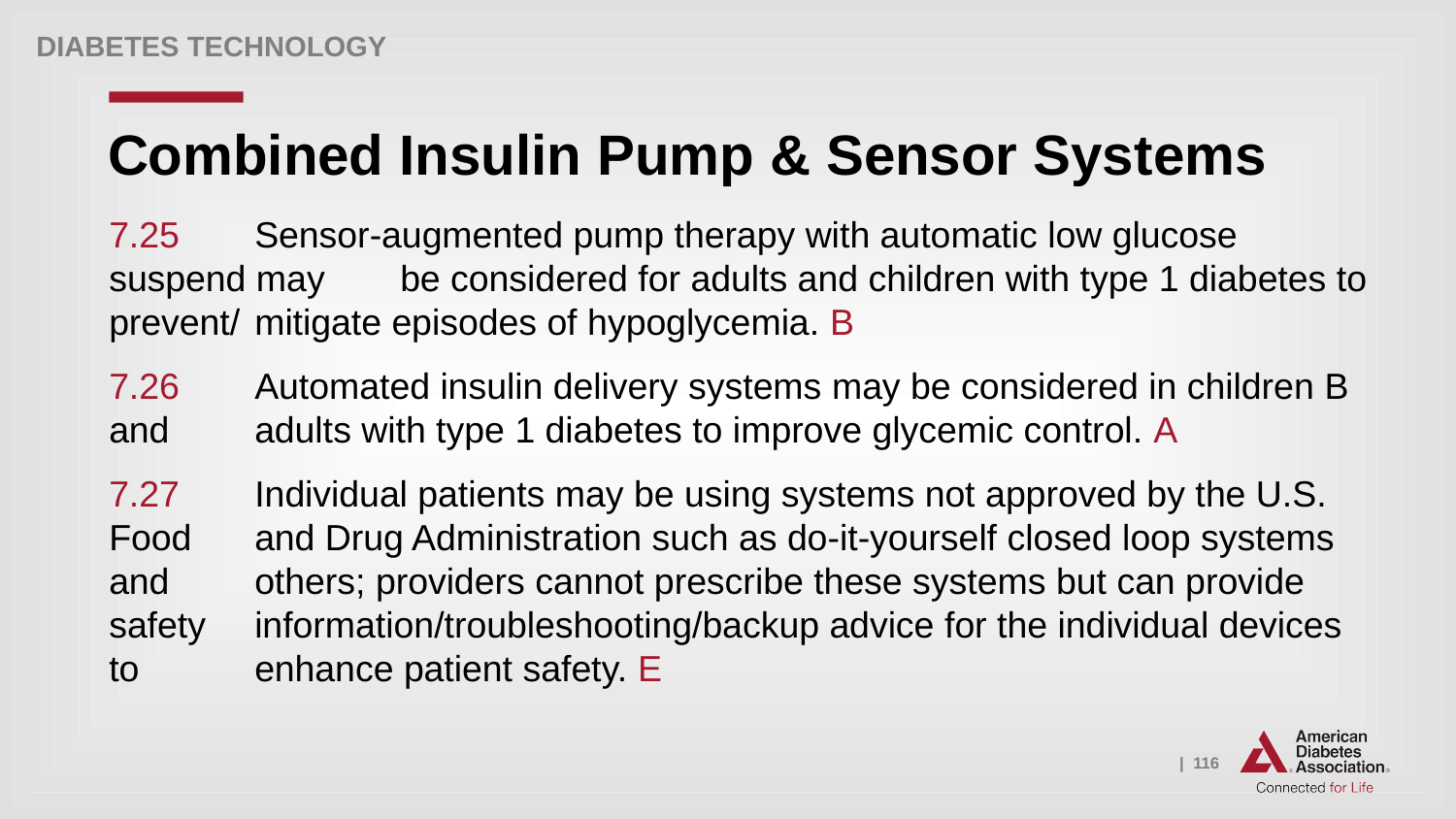

Diabetes Technology
# Combined Insulin Pump & Sensor Systems
7.25 	Sensor-augmented pump therapy with automatic low glucose suspend may 	be considered for adults and children with type 1 diabetes to prevent/ 	mitigate episodes of hypoglycemia. B
7.26 	Automated insulin delivery systems may be considered in children B and   	adults with type 1 diabetes to improve glycemic control. A
7.27 	Individual patients may be using systems not approved by the U.S. Food 	and Drug Administration such as do-it-yourself closed loop systems and 	others; providers cannot prescribe these systems but can provide safety 	information/troubleshooting/backup advice for the individual devices to 	enhance patient safety. E